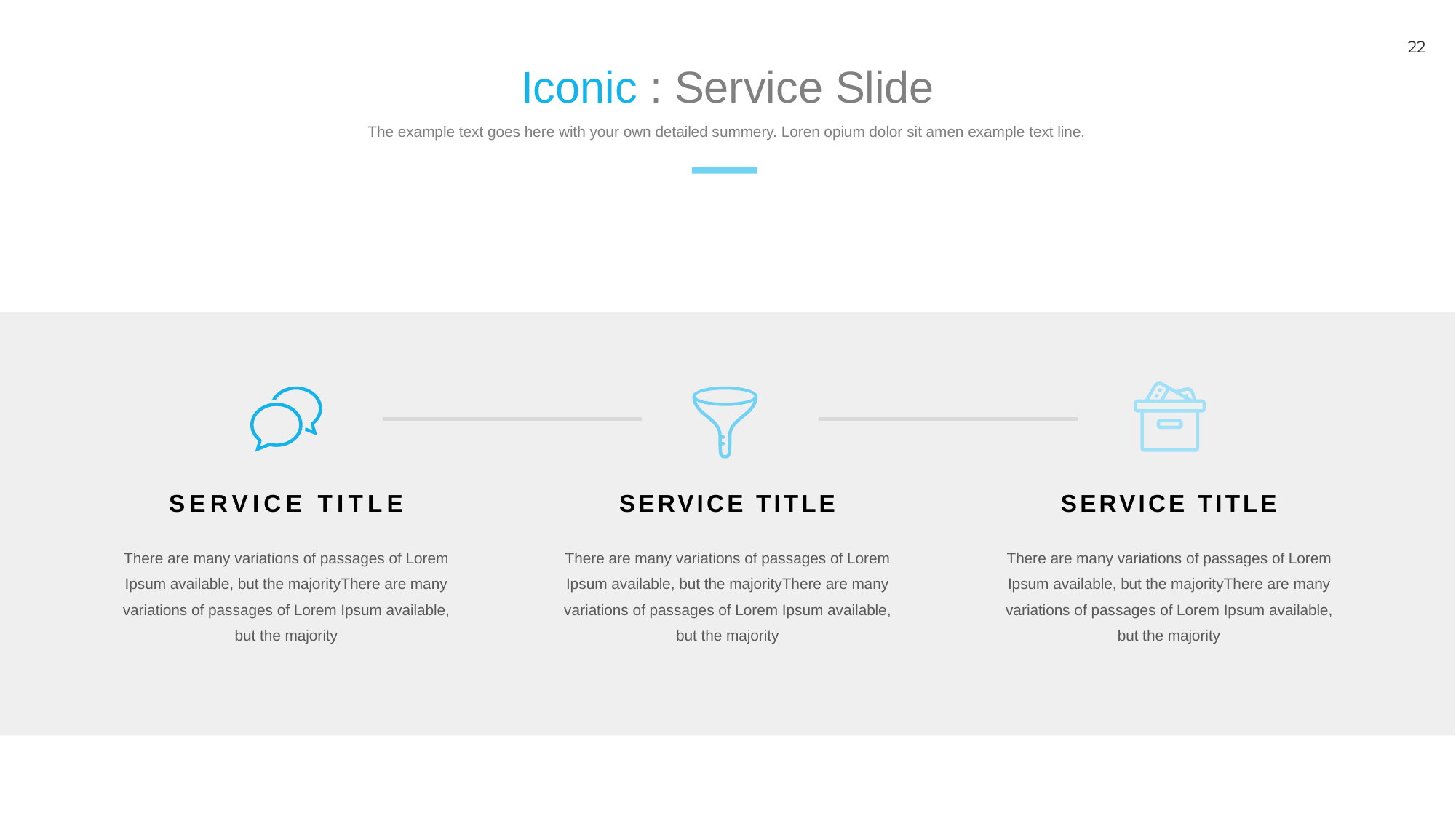

22
Iconic : Service Slide
The example text goes here with your own detailed summery. Loren opium dolor sit amen example text line.

SERVICE TITLE
SERVICE TITLE
SERVICE TITLE
There are many variations of passages of Lorem Ipsum available, but the majorityThere are many variations of passages of Lorem Ipsum available, but the majority
There are many variations of passages of Lorem Ipsum available, but the majorityThere are many variations of passages of Lorem Ipsum available, but the majority
There are many variations of passages of Lorem Ipsum available, but the majorityThere are many variations of passages of Lorem Ipsum available, but the majority